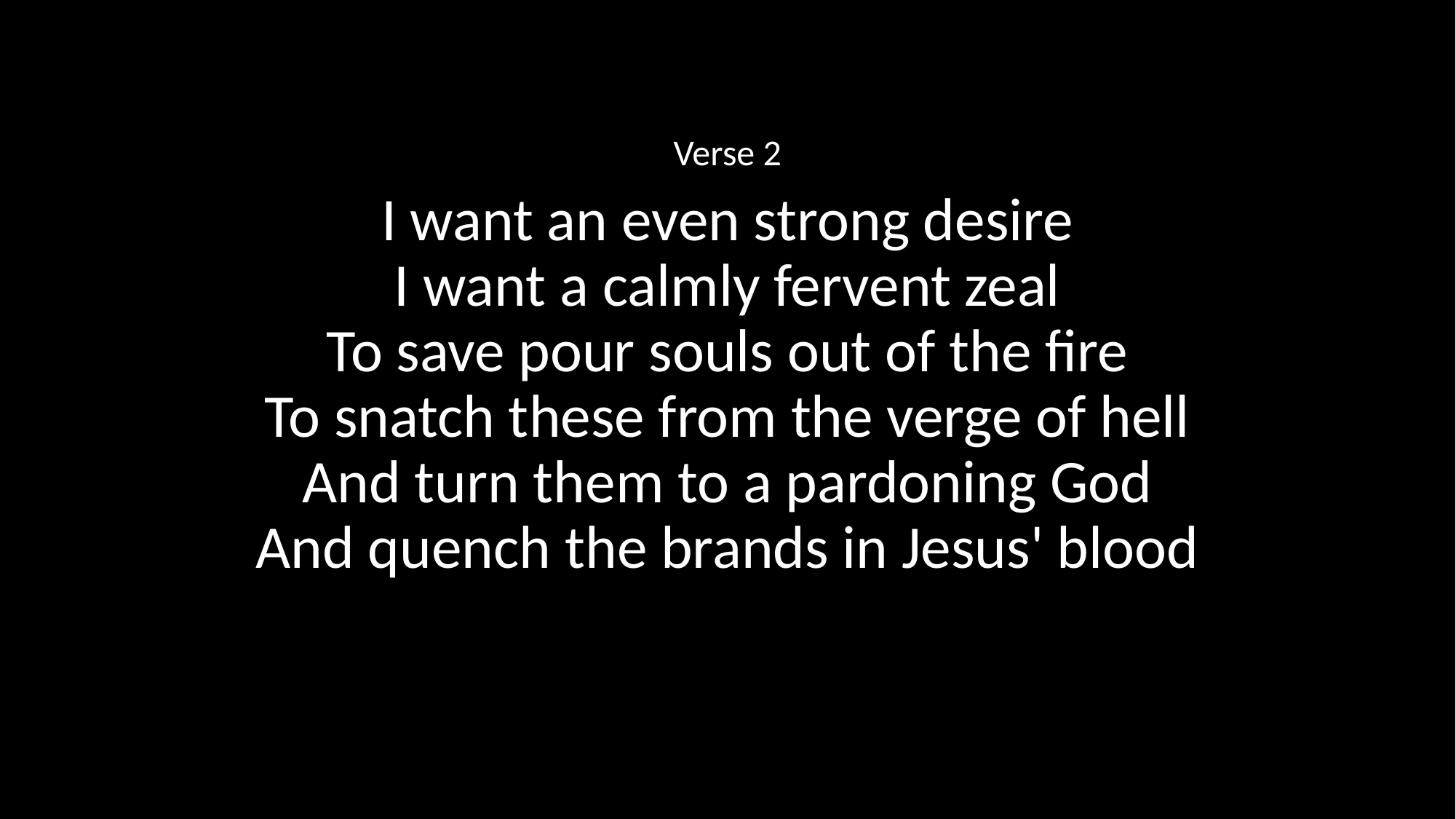

Verse 2
I want an even strong desire
I want a calmly fervent zeal
To save pour souls out of the fire
To snatch these from the verge of hell
And turn them to a pardoning God
And quench the brands in Jesus' blood